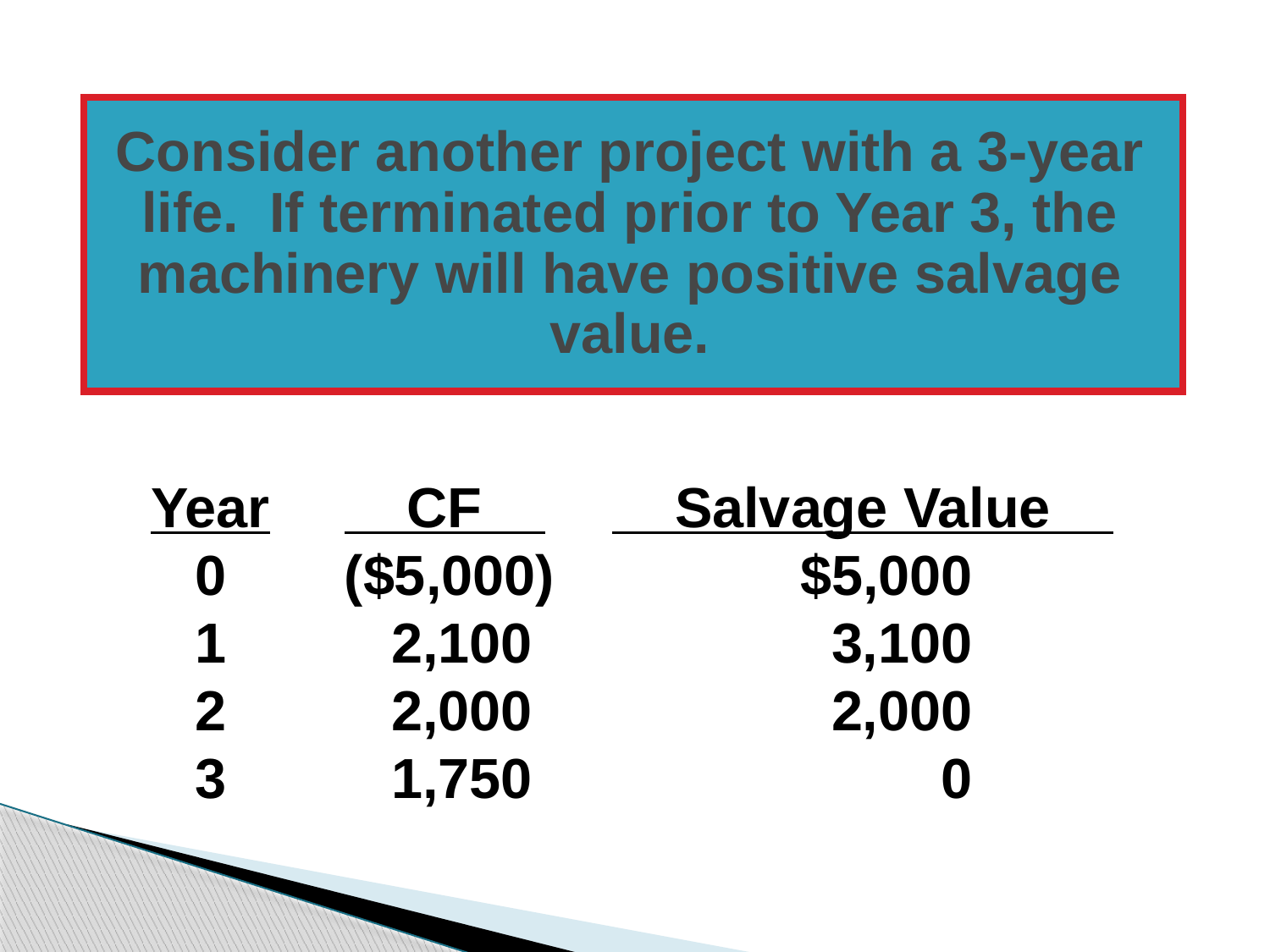

Consider another project with a 3-year life.  If terminated prior to Year 3, the machinery will have positive salvage value.
Year
0
1
2
3
    CF
($5,000)
   2,100
   2,000
   1,750
    Salvage Value
            $5,000
              3,100
              2,000
                     0